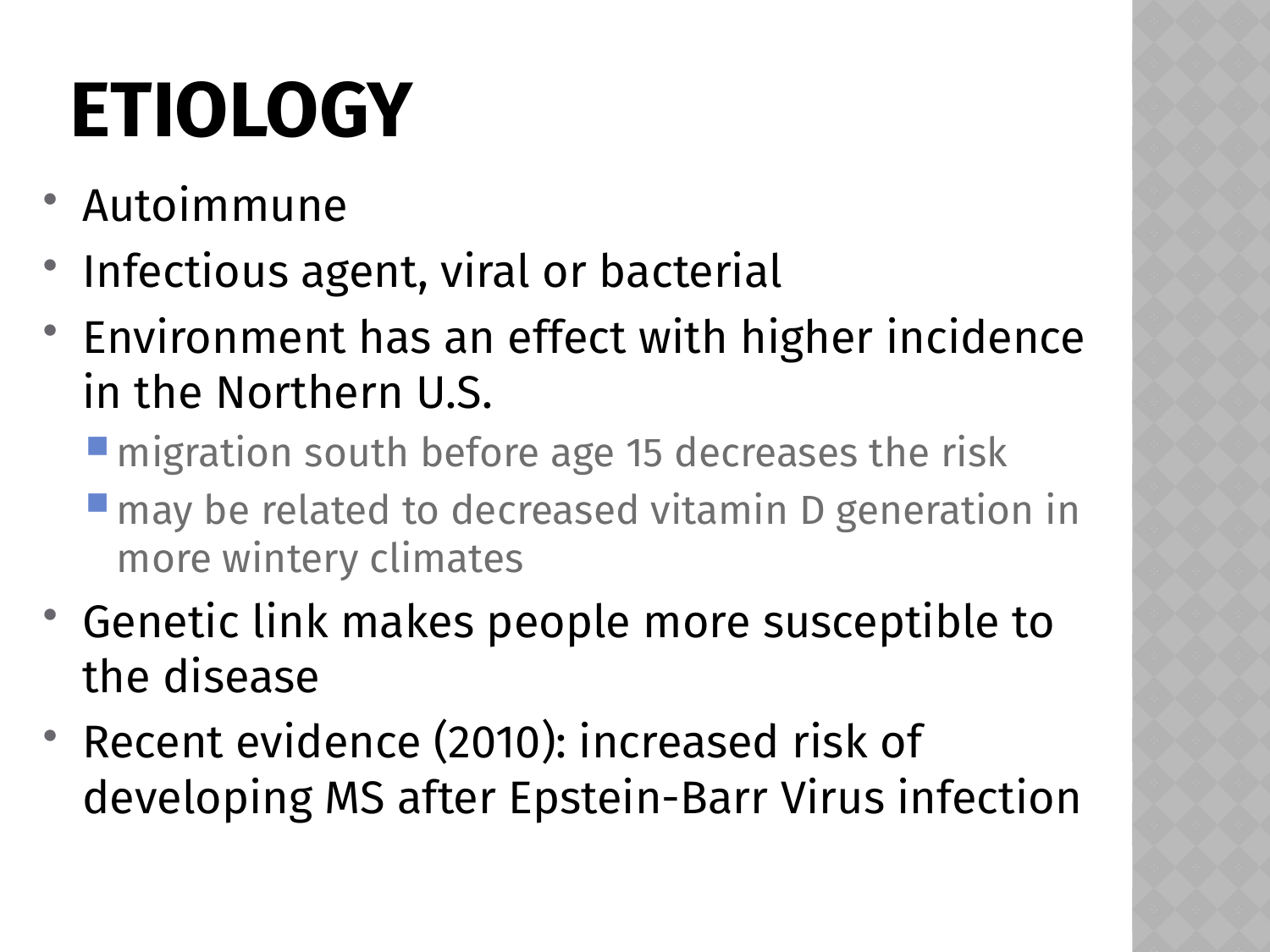

# Etiology
Autoimmune
Infectious agent, viral or bacterial
Environment has an effect with higher incidence in the Northern U.S.
migration south before age 15 decreases the risk
may be related to decreased vitamin D generation in more wintery climates
Genetic link makes people more susceptible to the disease
Recent evidence (2010): increased risk of developing MS after Epstein-Barr Virus infection